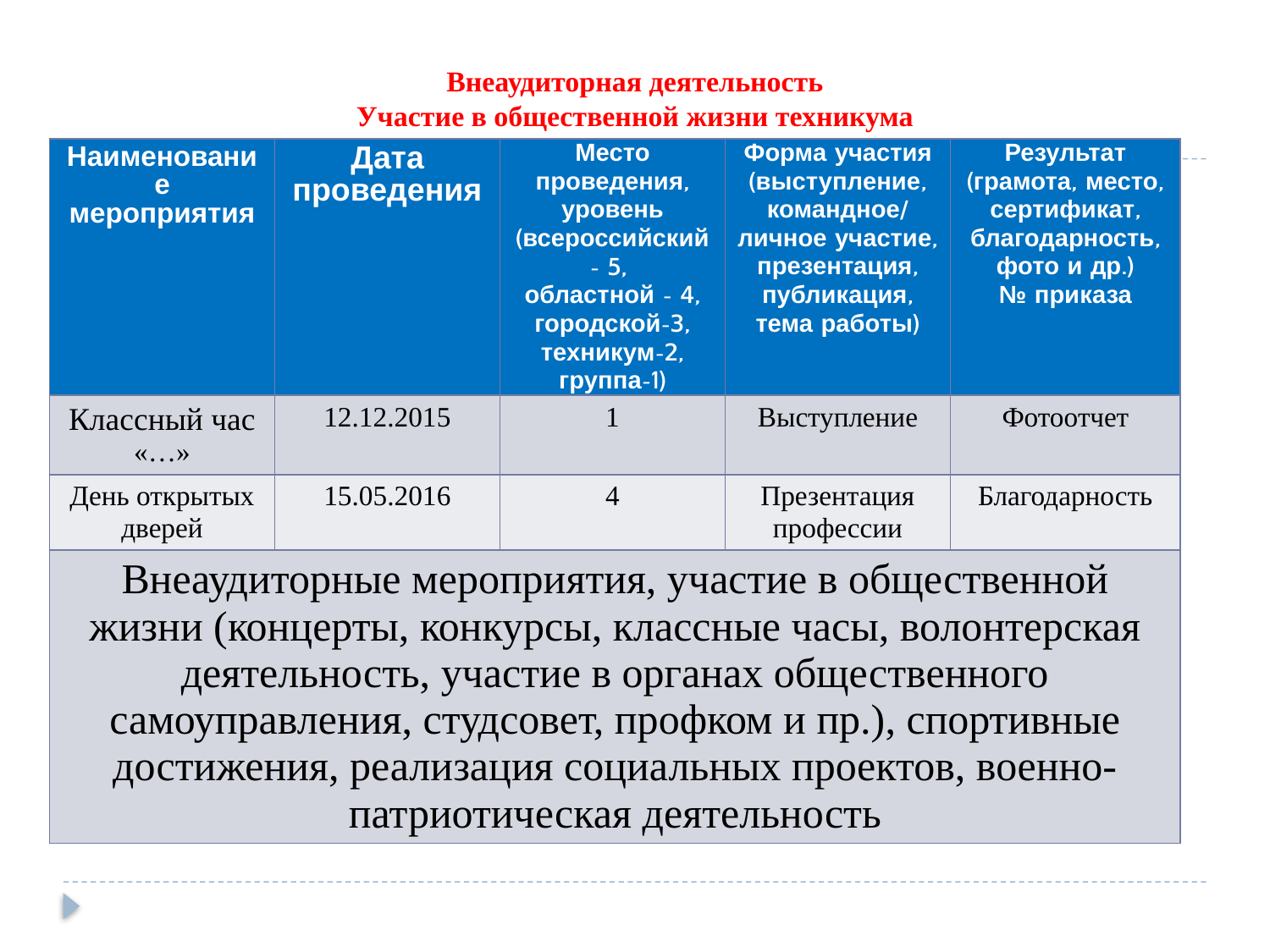

# Внеаудиторная деятельность Участие в общественной жизни техникума
| Наименование мероприятия | Дата проведения | Место проведения, уровень (всероссийский - 5, областной - 4, городской-3, техникум-2, группа-1) | Форма участия (выступление, командное/ личное участие, презентация, публикация, тема работы) | Результат (грамота, место, сертификат, благодарность, фото и др.) № приказа |
| --- | --- | --- | --- | --- |
| Классный час «…» | 12.12.2015 | 1 | Выступление | Фотоотчет |
| День открытых дверей | 15.05.2016 | 4 | Презентация профессии | Благодарность |
| Внеаудиторные мероприятия, участие в общественной жизни (концерты, конкурсы, классные часы, волонтерская деятельность, участие в органах общественного самоуправления, студсовет, профком и пр.), спортивные достижения, реализация социальных проектов, военно-патриотическая деятельность |  |  |  |  |